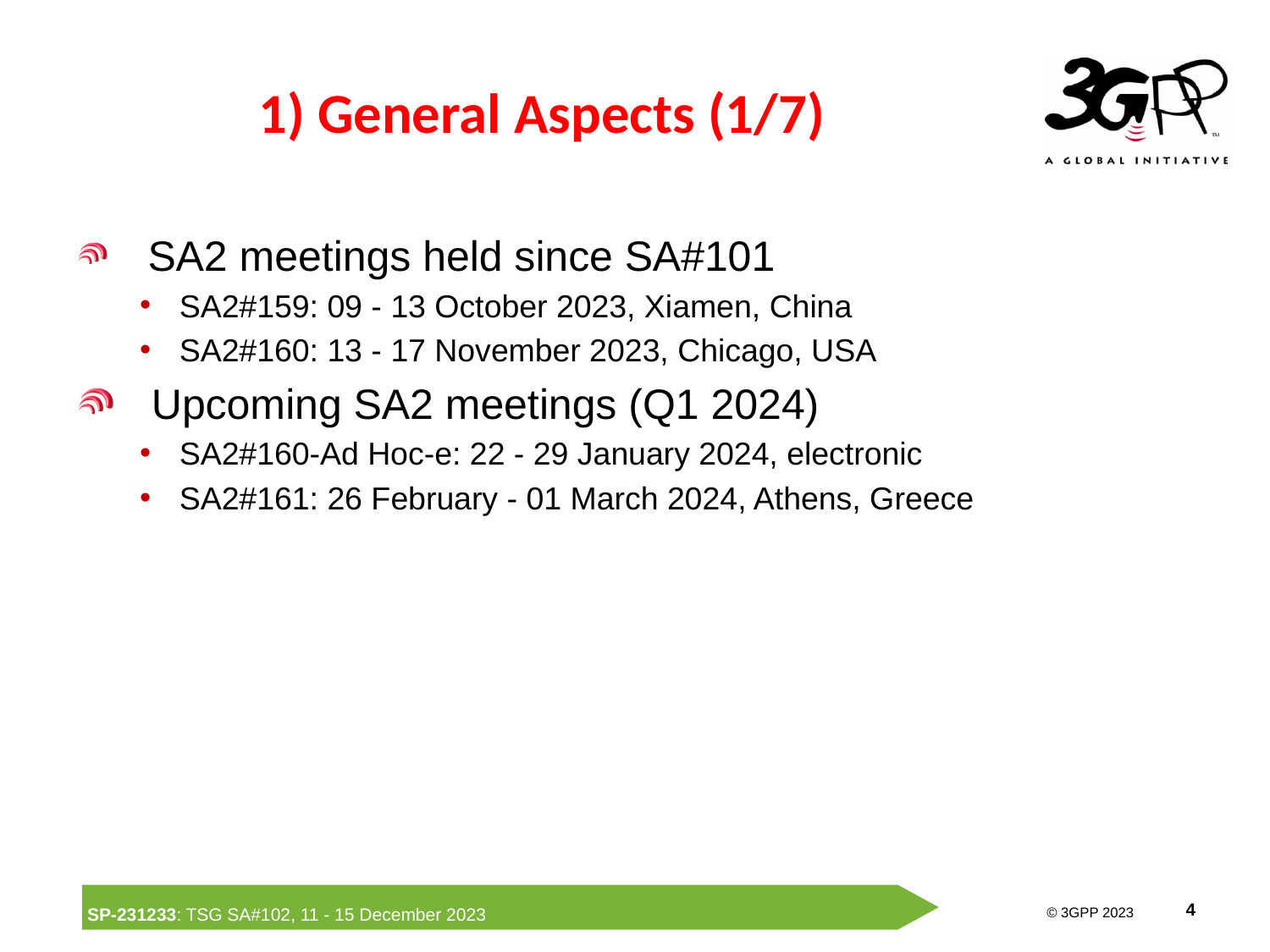

# 1) General Aspects (1/7)
 SA2 meetings held since SA#101
SA2#159: 09 - 13 October 2023, Xiamen, China
SA2#160: 13 - 17 November 2023, Chicago, USA
 Upcoming SA2 meetings (Q1 2024)
SA2#160-Ad Hoc-e: 22 - 29 January 2024, electronic
SA2#161: 26 February - 01 March 2024, Athens, Greece